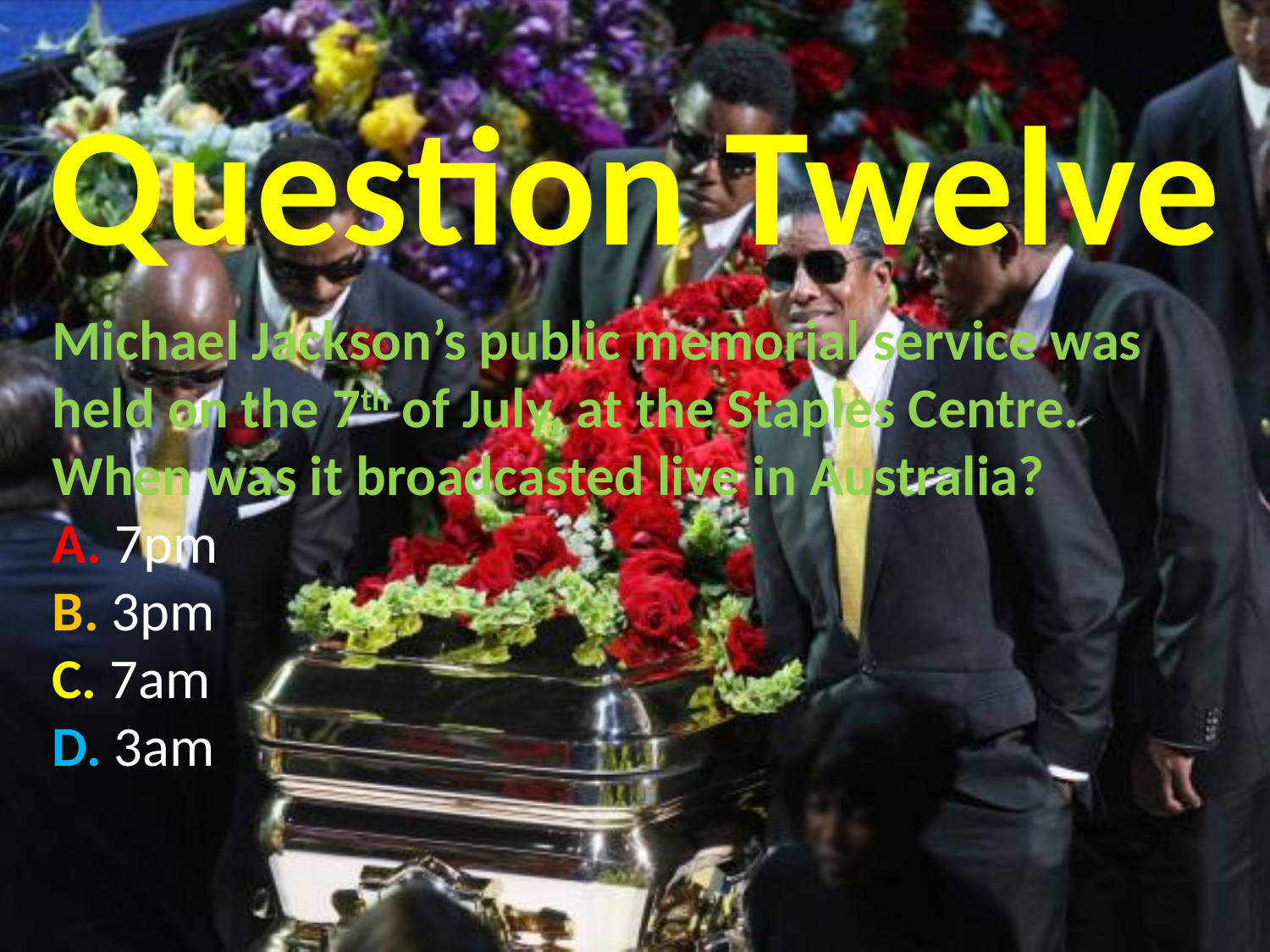

Question Twelve
Michael Jackson’s public memorial service was held on the 7th of July, at the Staples Centre. When was it broadcasted live in Australia?
A. 7pm
B. 3pm
C. 7am
D. 3am